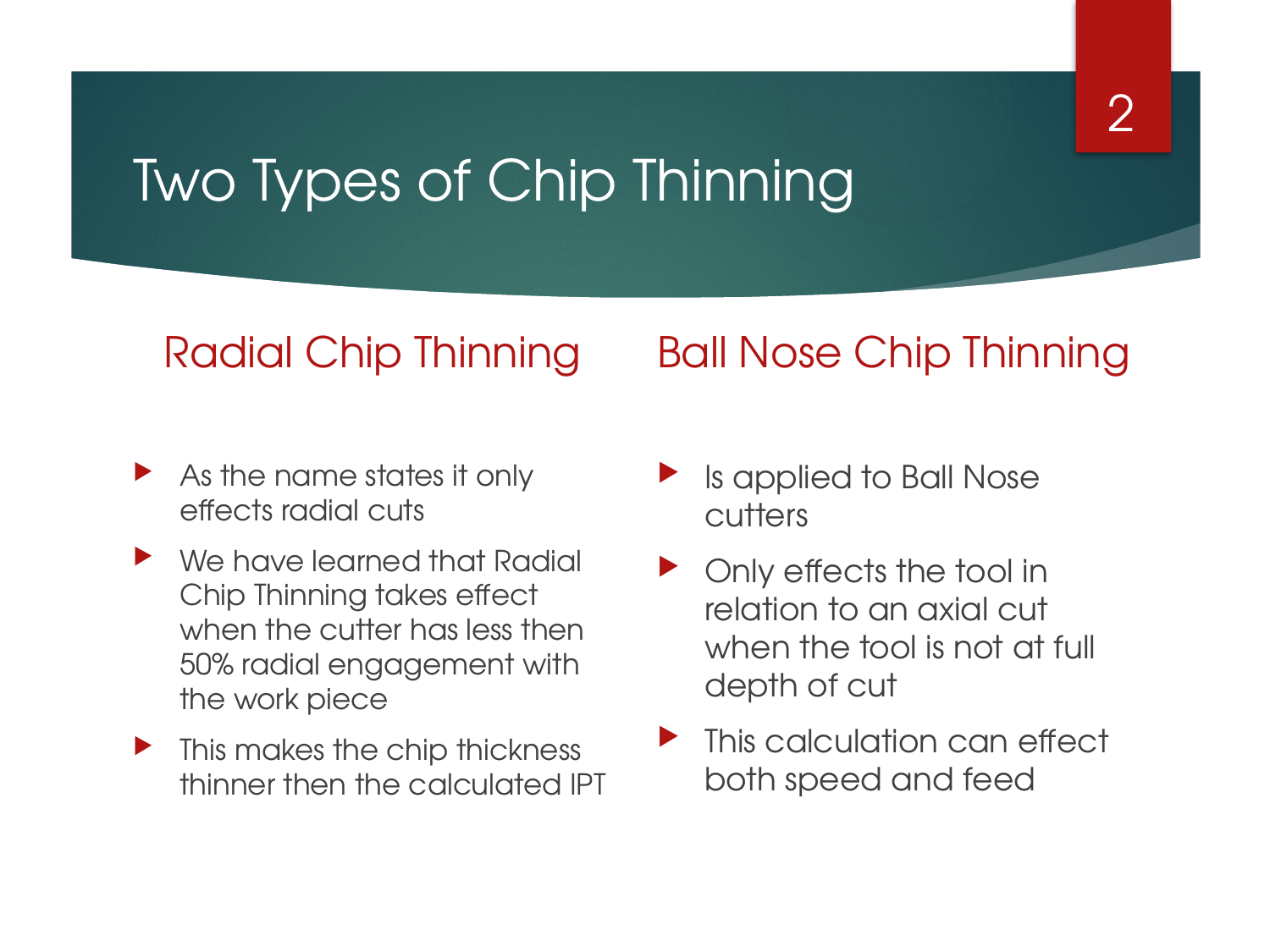

2
# Two Types of Chip Thinning
Ball Nose Chip Thinning

Radial Chip Thinning

As the name states it only effects radial cuts
We have learned that Radial Chip Thinning takes effect when the cutter has less then 50% radial engagement with the work piece
This makes the chip thickness thinner then the calculated IPT

Is applied to Ball Nose cutters
Only effects the tool in relation to an axial cut when the tool is not at full depth of cut
This calculation can effect both speed and feed